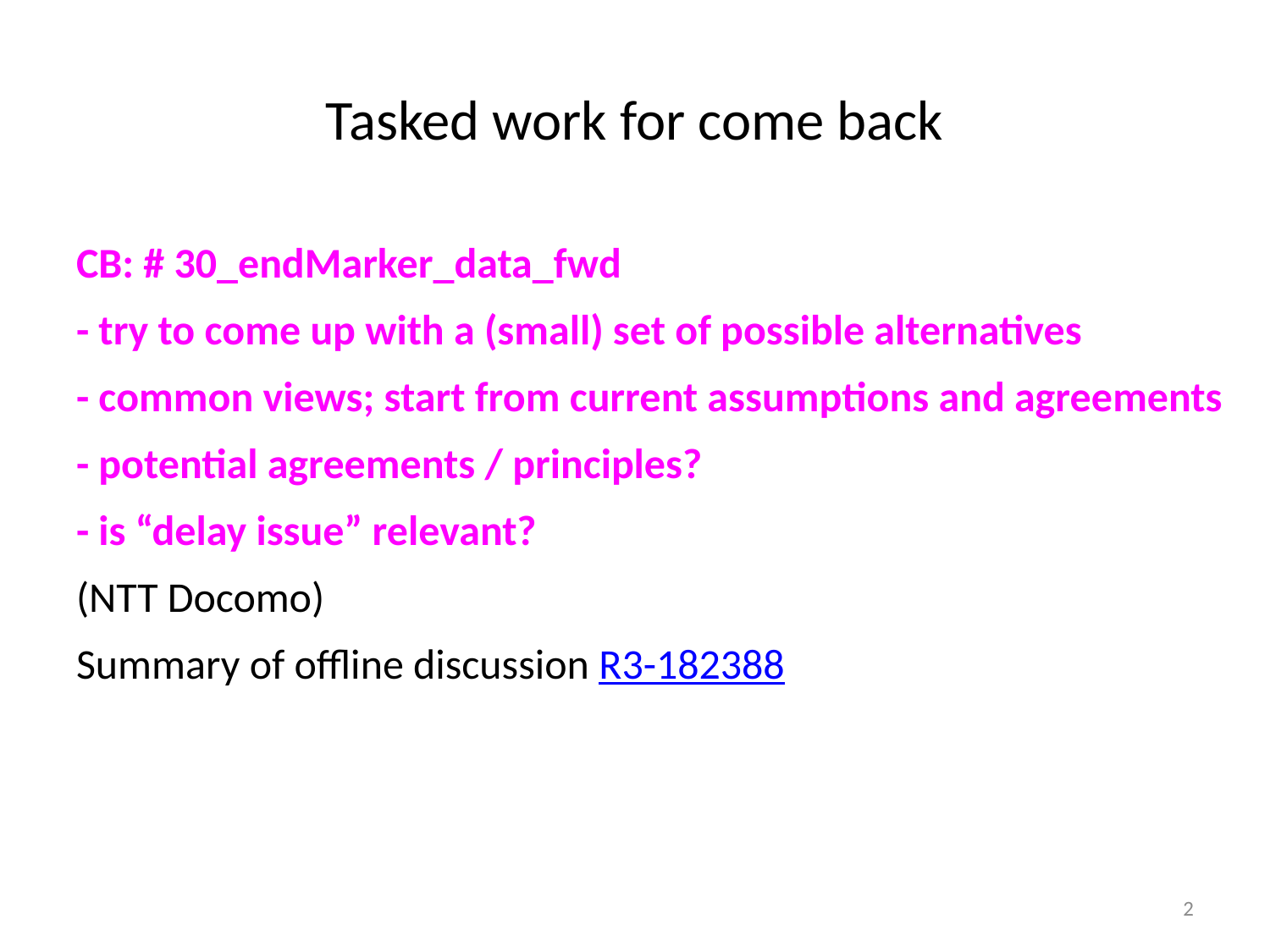

# Tasked work for come back
CB: # 30_endMarker_data_fwd
- try to come up with a (small) set of possible alternatives
- common views; start from current assumptions and agreements
- potential agreements / principles?
- is “delay issue” relevant?
(NTT Docomo)
Summary of offline discussion R3-182388

2